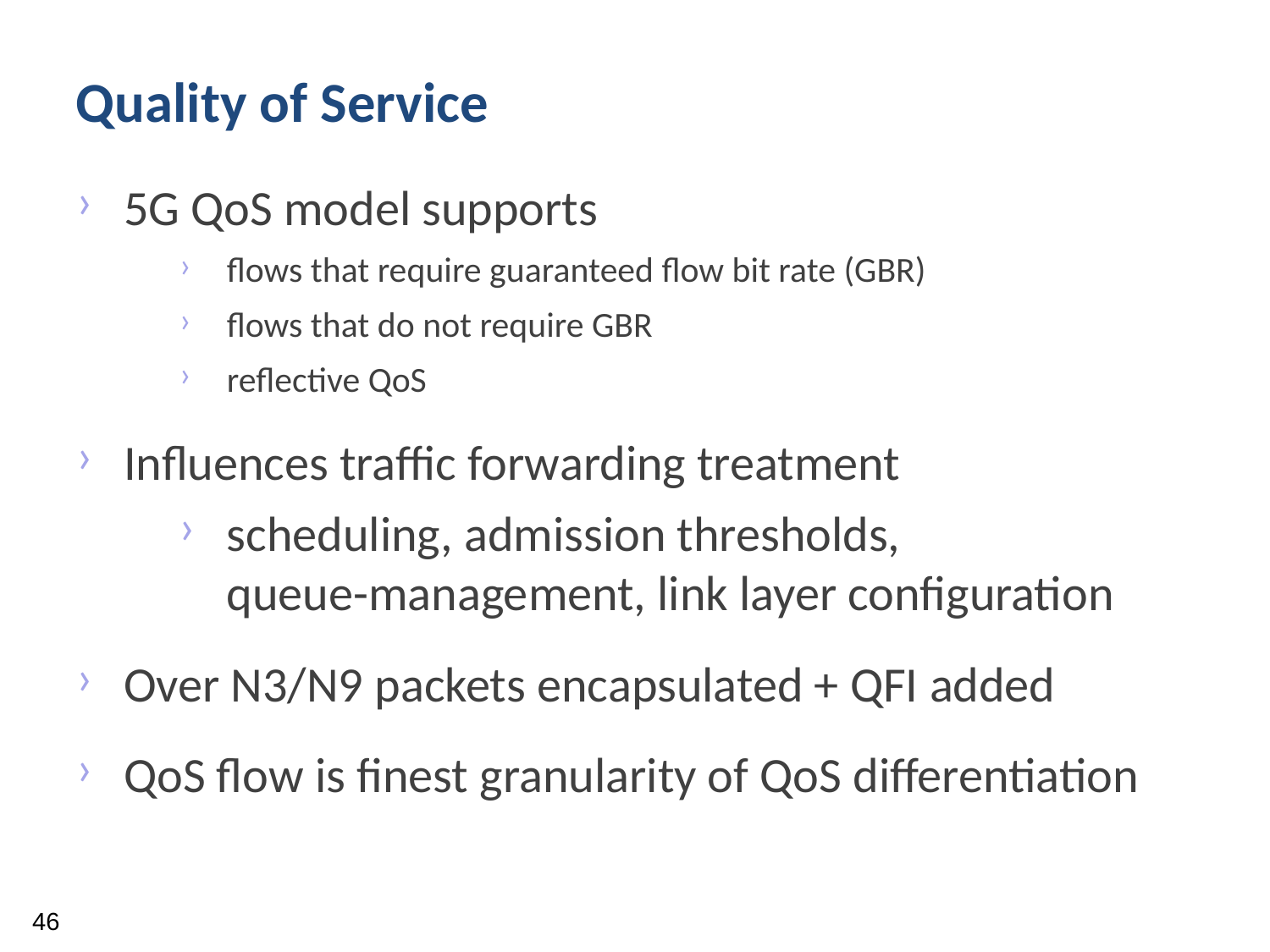

Quality of Service
5G QoS model supports
flows that require guaranteed flow bit rate (GBR)
flows that do not require GBR
reflective QoS
Influences traffic forwarding treatment
scheduling, admission thresholds,
queue-management, link layer configuration
Over N3/N9 packets encapsulated + QFI added
QoS flow is finest granularity of QoS differentiation